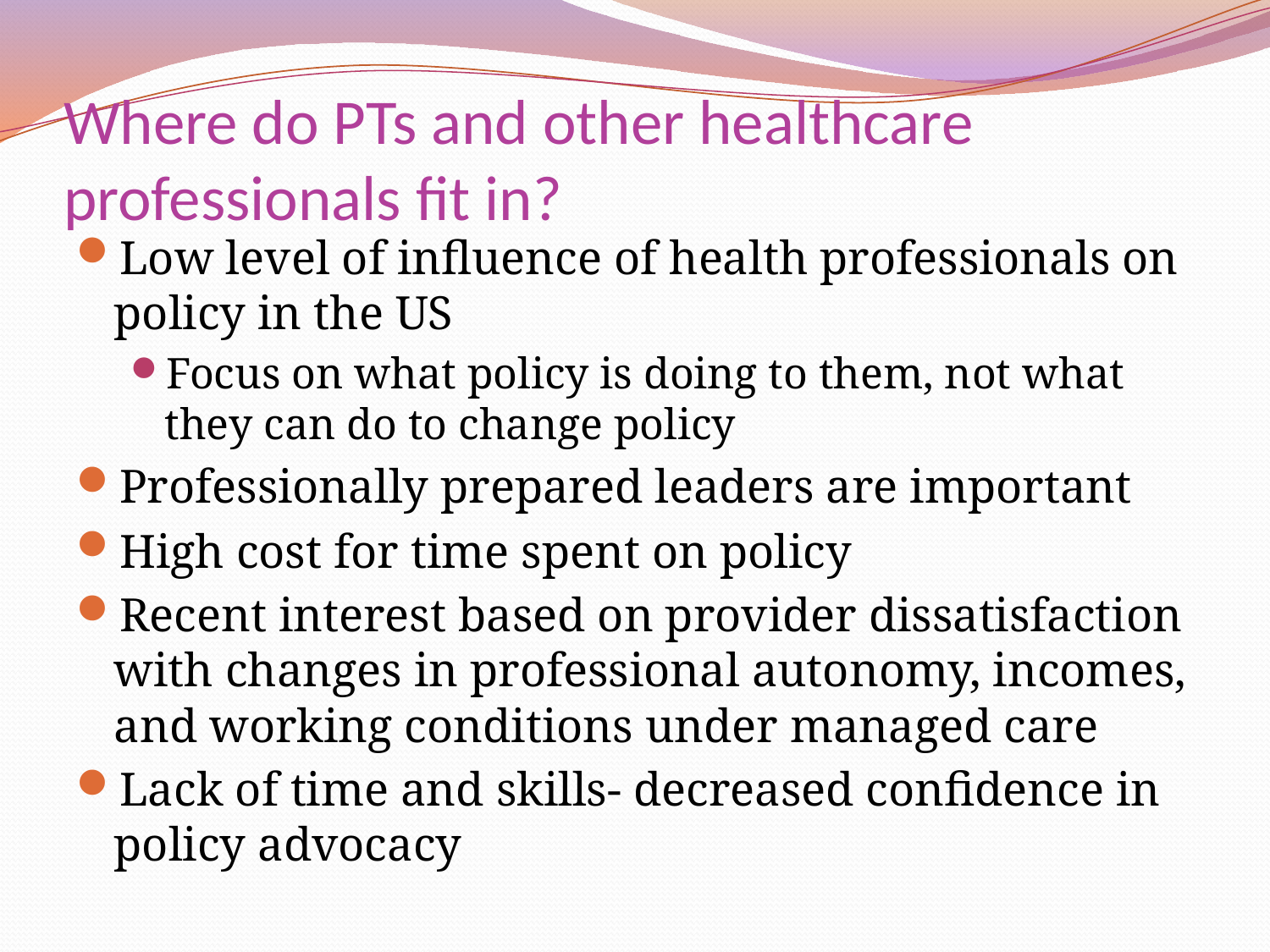

# Where do PTs and other healthcare professionals fit in?
Low level of influence of health professionals on policy in the US
Focus on what policy is doing to them, not what they can do to change policy
Professionally prepared leaders are important
High cost for time spent on policy
Recent interest based on provider dissatisfaction with changes in professional autonomy, incomes, and working conditions under managed care
Lack of time and skills- decreased confidence in policy advocacy